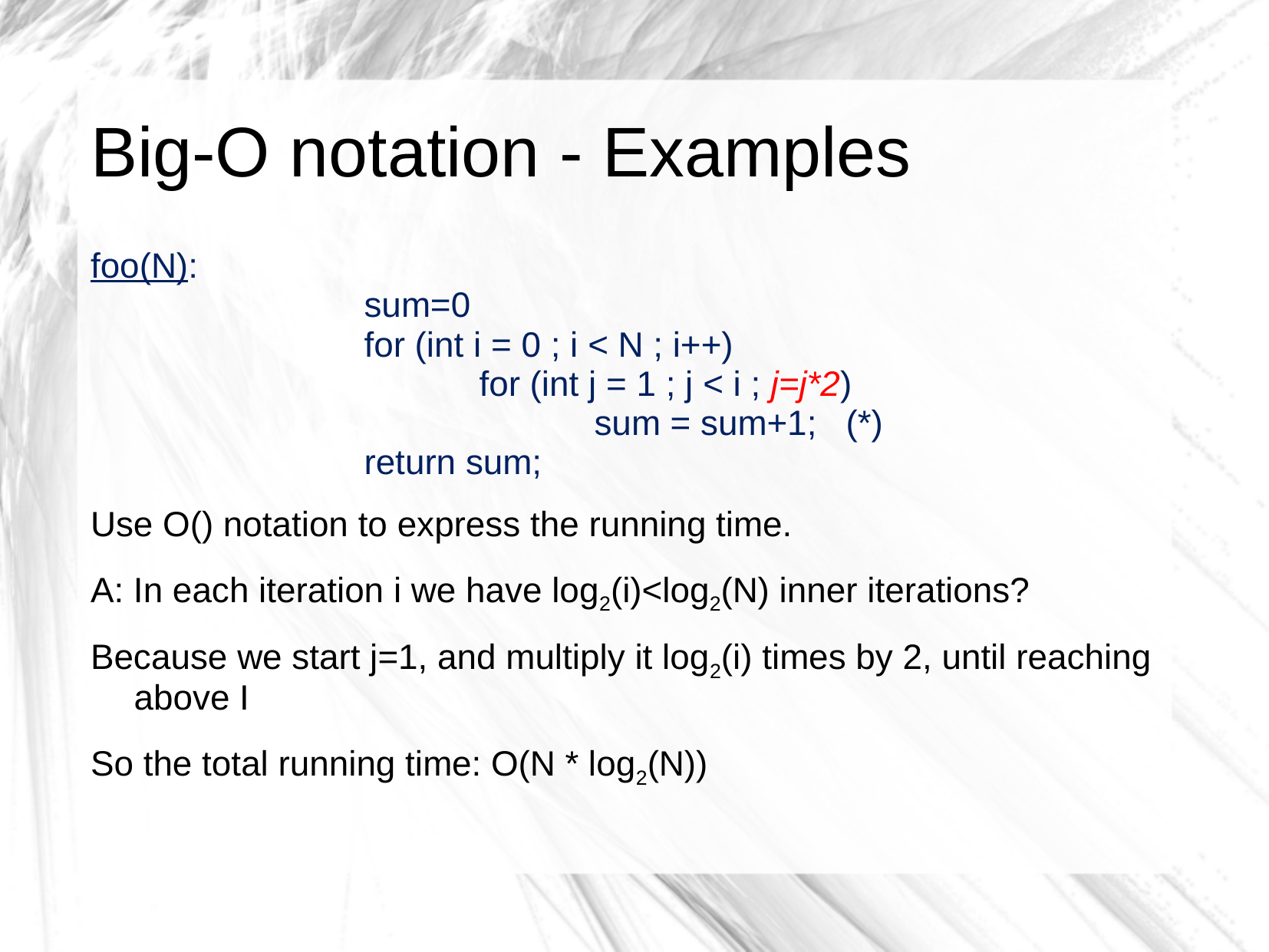

# Big-O notation - Examples
foo(N):
 		sum=0
		for (int i = 0 ; i < N ; i++)
	 		for (int j = 1 ; j < i ; j=j*2)
				sum = sum+1;   (*)
		return sum;
Use O() notation to express the running time.
A: In each iteration i we have log2(i)<log2(N) inner iterations?
Because we start j=1, and multiply it log2(i) times by 2, until reaching above I
So the total running time: O(N * log2(N))